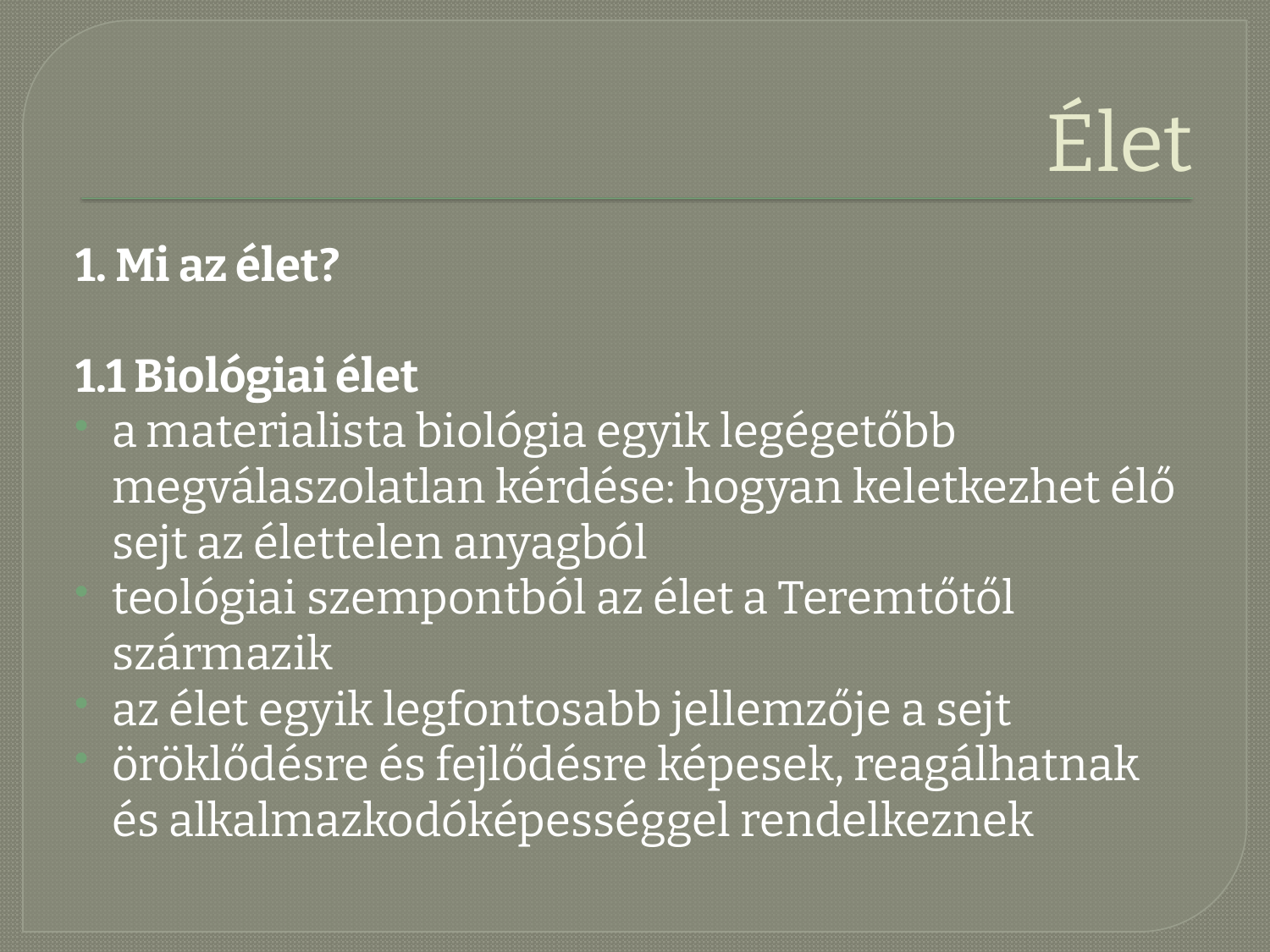

# Élet
1. Mi az élet?

1.1 Biológiai élet
a materialista biológia egyik legégetőbb megválaszolatlan kérdése: hogyan keletkezhet élő sejt az élettelen anyagból
teológiai szempontból az élet a Teremtőtől származik
az élet egyik legfontosabb jellemzője a sejt
öröklődésre és fejlődésre képesek, reagálhatnak és alkalmazkodóképességgel rendelkeznek